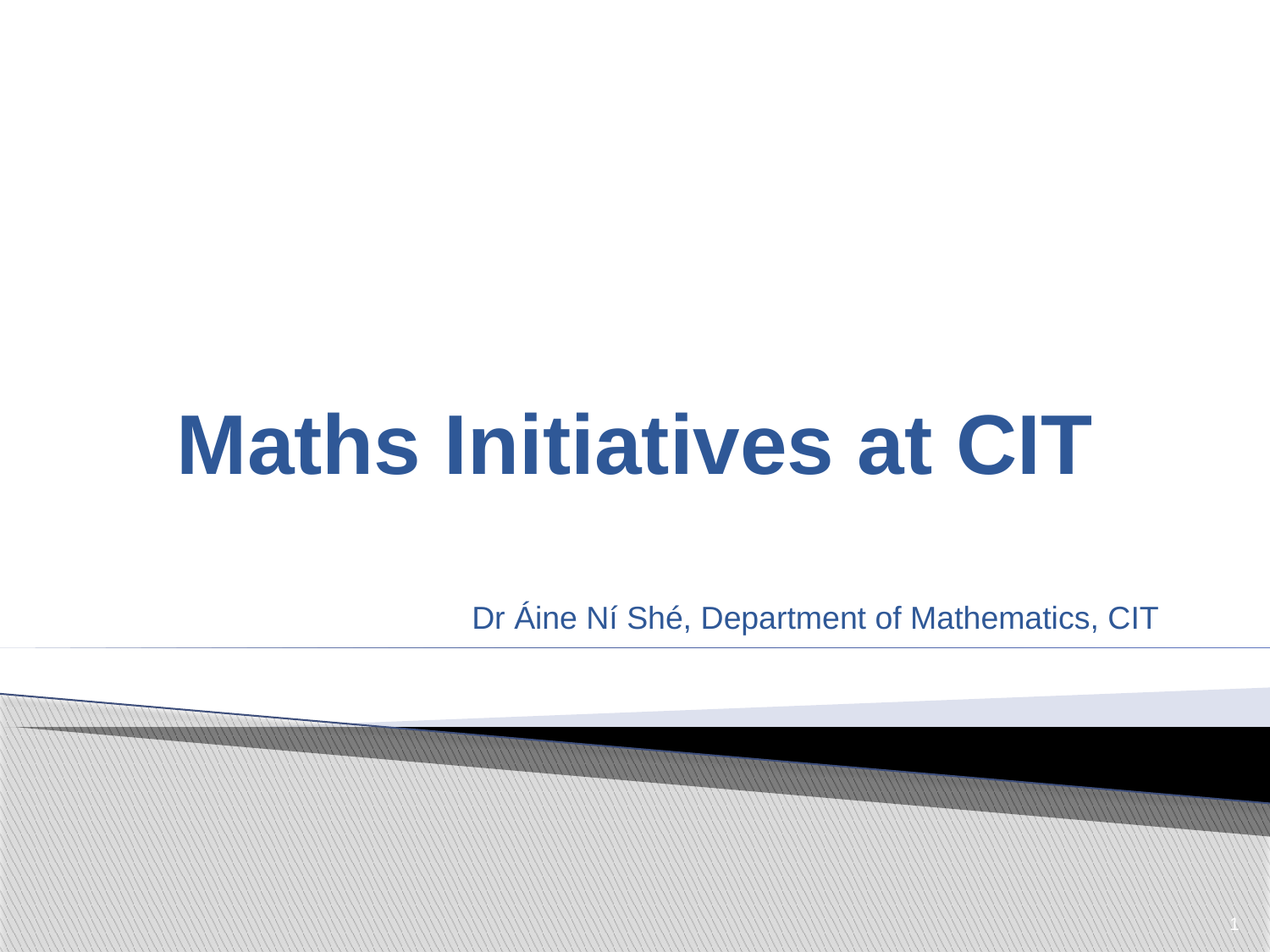

# Maths Initiatives at CIT

Dr Áine Ní Shé, Department of Mathematics, CIT

1